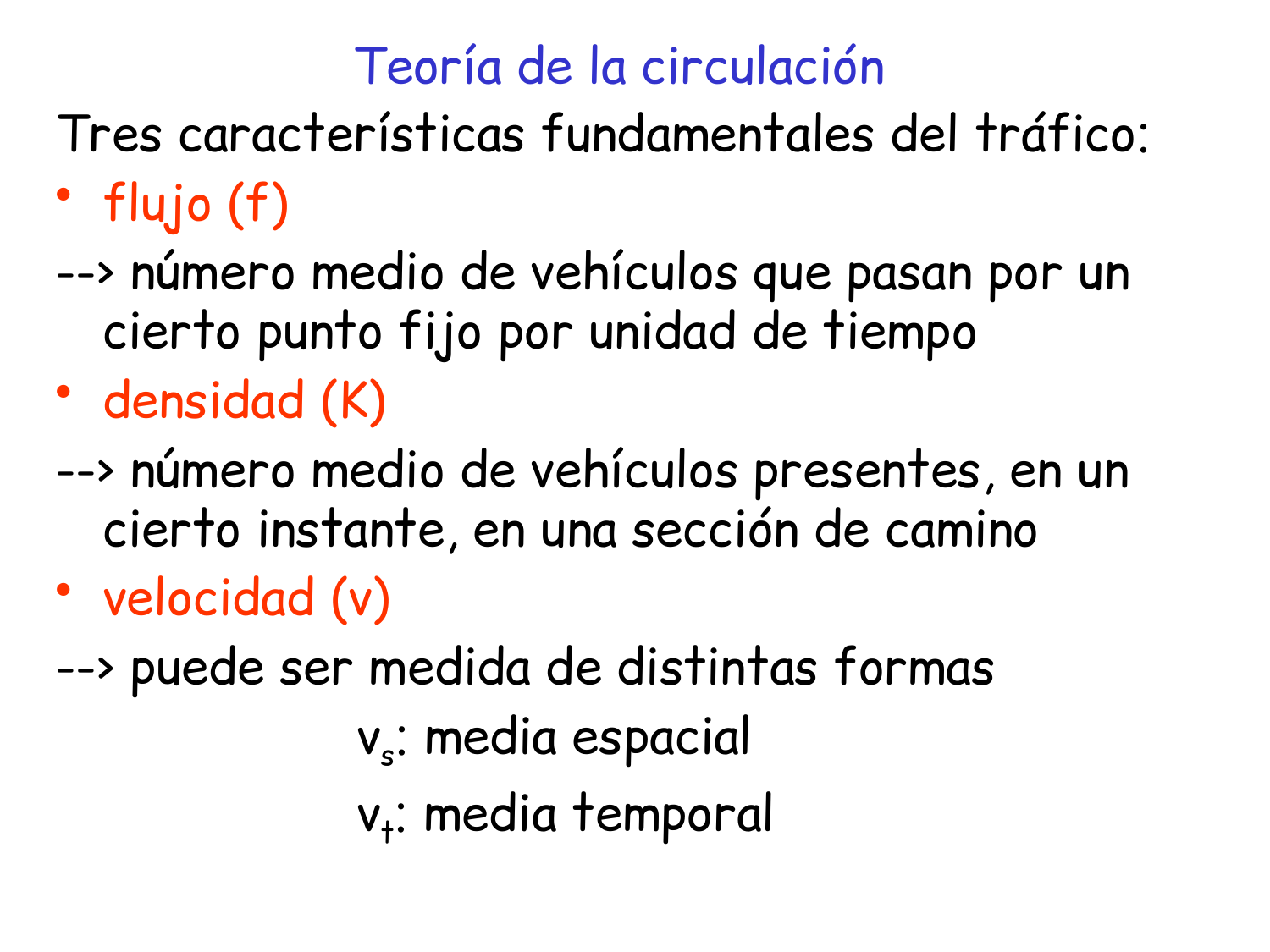

# Teoría de la circulación
Tres características fundamentales del tráfico:
flujo (f)
--> número medio de vehículos que pasan por un cierto punto fijo por unidad de tiempo
densidad (K)
--> número medio de vehículos presentes, en un cierto instante, en una sección de camino
velocidad (v)
--> puede ser medida de distintas formas
			vs: media espacial
			vt: media temporal